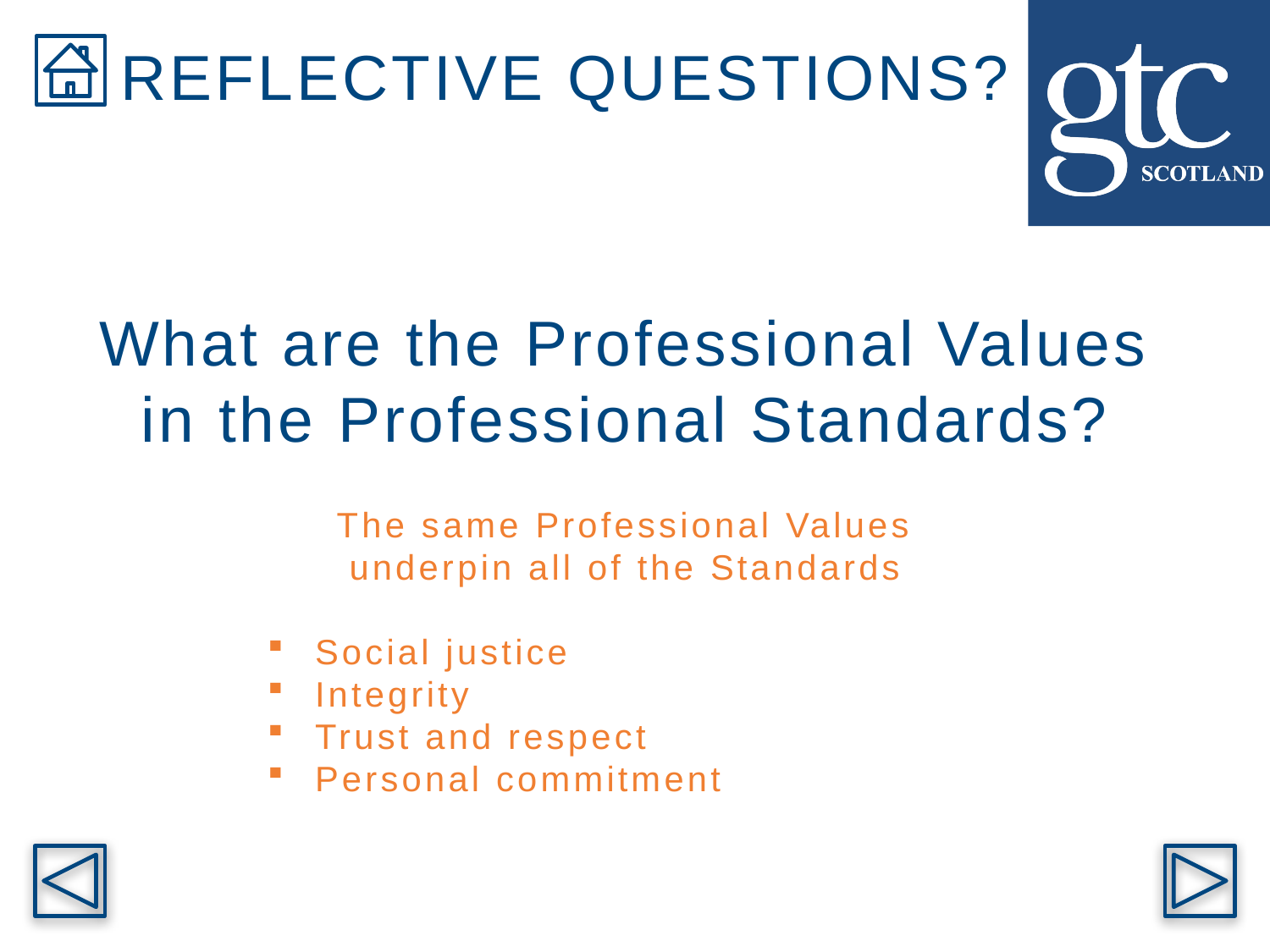

REFLECTIVE QUESTIONS?

What are the Professional Values in the Professional Standards?
The same Professional Values underpin all of the Standards

Social justice
Integrity
Trust and respect
Personal commitment